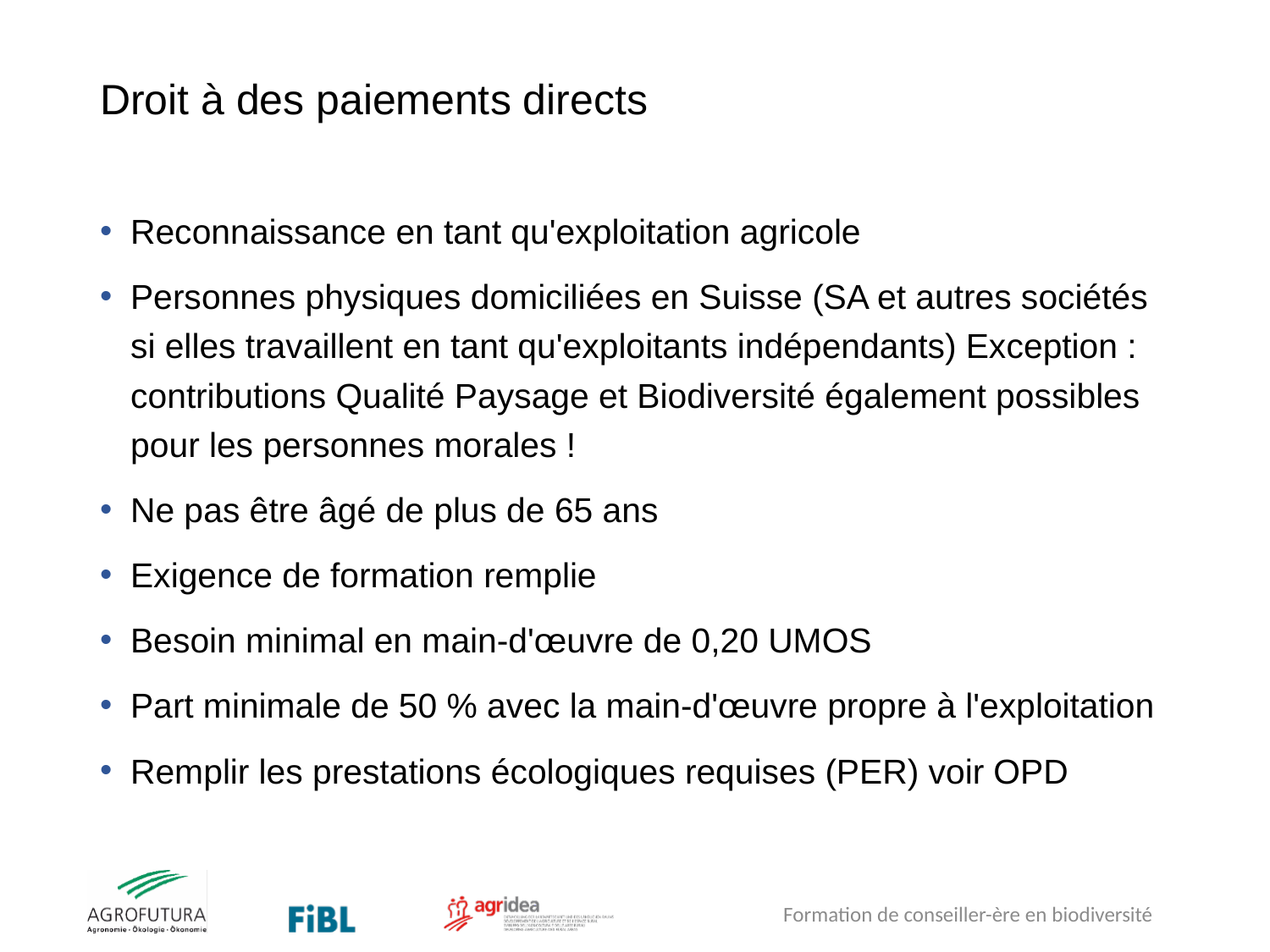

# Droit à des paiements directs
Reconnaissance en tant qu'exploitation agricole
Personnes physiques domiciliées en Suisse (SA et autres sociétés si elles travaillent en tant qu'exploitants indépendants) Exception : contributions Qualité Paysage et Biodiversité également possibles pour les personnes morales !
Ne pas être âgé de plus de 65 ans
Exigence de formation remplie
Besoin minimal en main-d'œuvre de 0,20 UMOS
Part minimale de 50 % avec la main-d'œuvre propre à l'exploitation
Remplir les prestations écologiques requises (PER) voir OPD
Formation de conseiller-ère en biodiversité